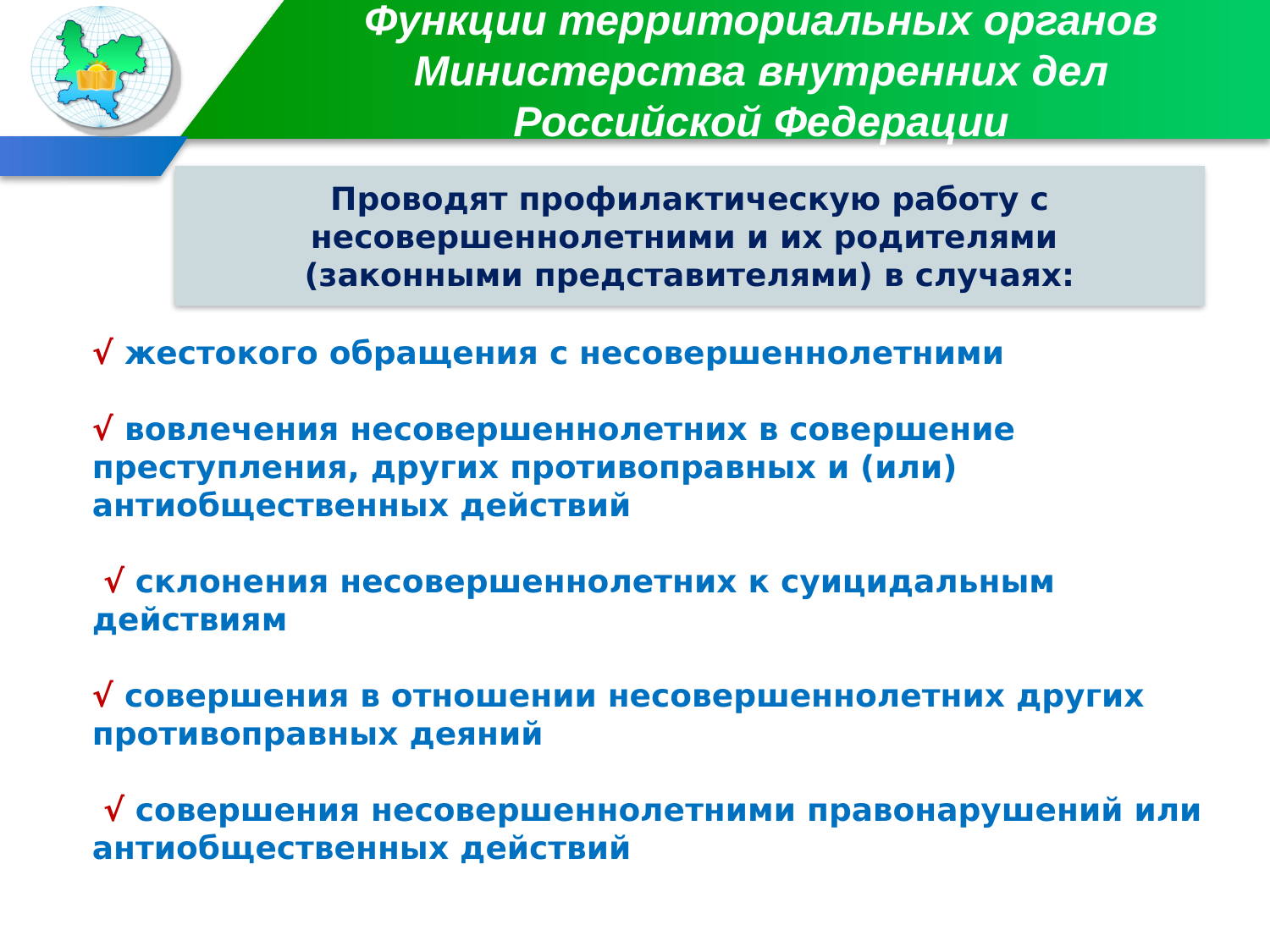

# Функции территориальных органов Министерства внутренних дел Российской Федерации

Проводят профилактическую работу с несовершеннолетними и их родителями
(законными представителями) в случаях:

√ жестокого обращения с несовершеннолетними

√ вовлечения несовершеннолетних в совершение преступления, других противоправных и (или) антиобщественных действий

 √ склонения несовершеннолетних к суицидальным действиям

√ совершения в отношении несовершеннолетних других противоправных деяний

 √ совершения несовершеннолетними правонарушений или антиобщественных действий